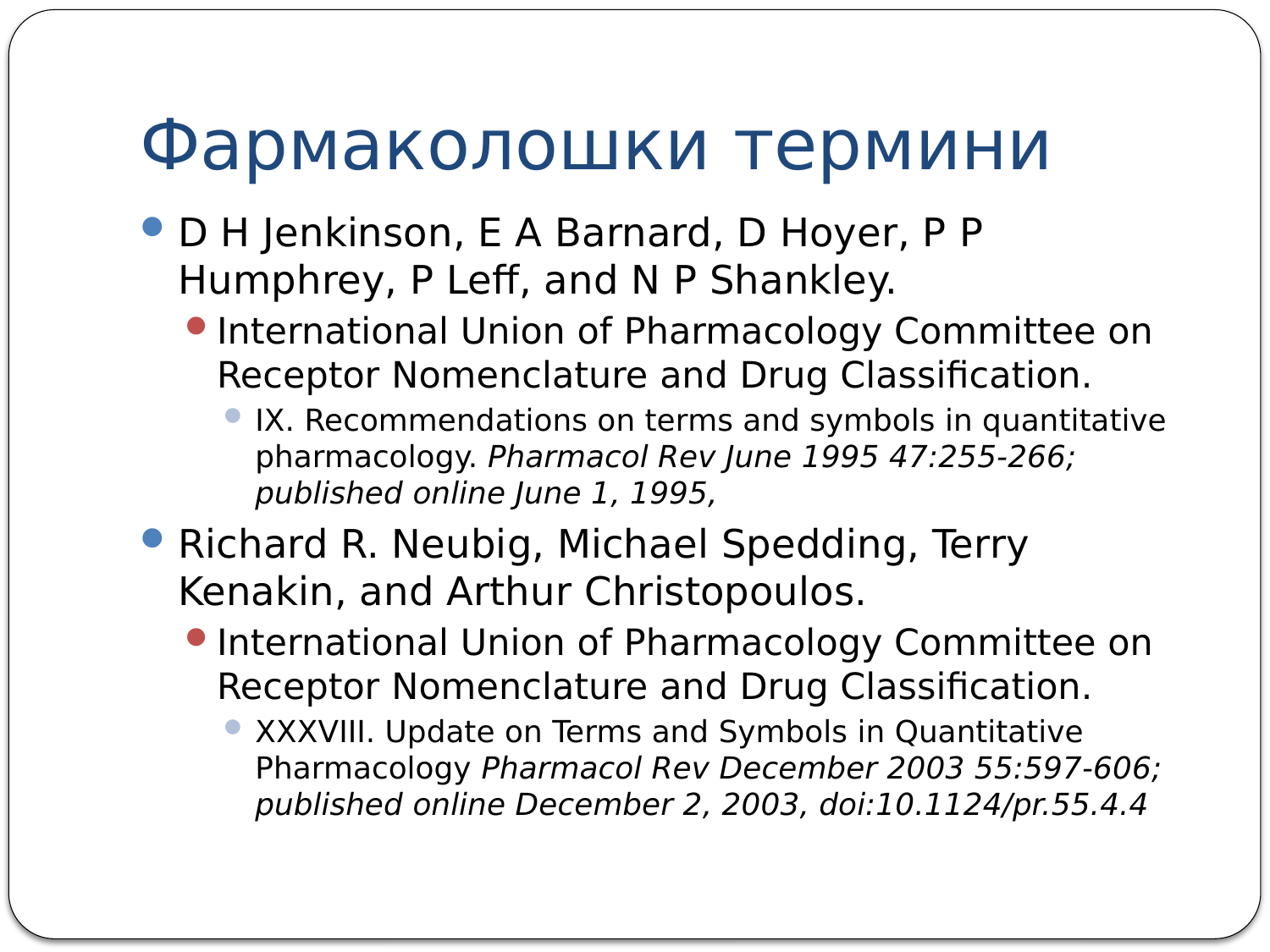

# Фармаколошки термини
D H Jenkinson, E A Barnard, D Hoyer, P P Humphrey, P Leff, and N P Shankley.
International Union of Pharmacology Committee on Receptor Nomenclature and Drug Classification.
IX. Recommendations on terms and symbols in quantitative pharmacology. Pharmacol Rev June 1995 47:255-266; published online June 1, 1995,
Richard R. Neubig, Michael Spedding, Terry Kenakin, and Arthur Christopoulos.
International Union of Pharmacology Committee on Receptor Nomenclature and Drug Classification.
XXXVIII. Update on Terms and Symbols in Quantitative Pharmacology Pharmacol Rev December 2003 55:597-606; published online December 2, 2003, doi:10.1124/pr.55.4.4